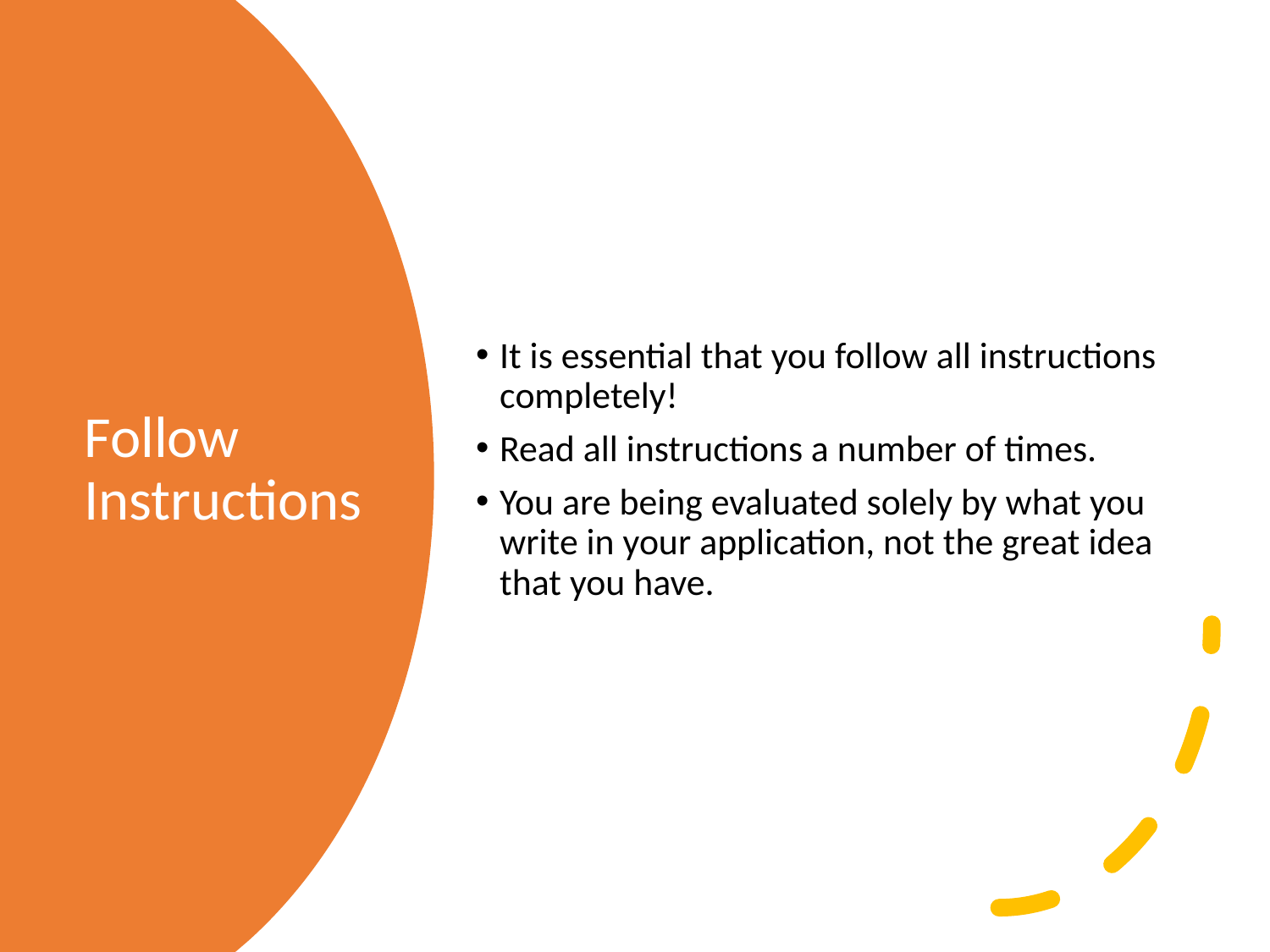

It is essential that you follow all instructions completely!
Read all instructions a number of times.
You are being evaluated solely by what you write in your application, not the great idea that you have.
# Follow Instructions